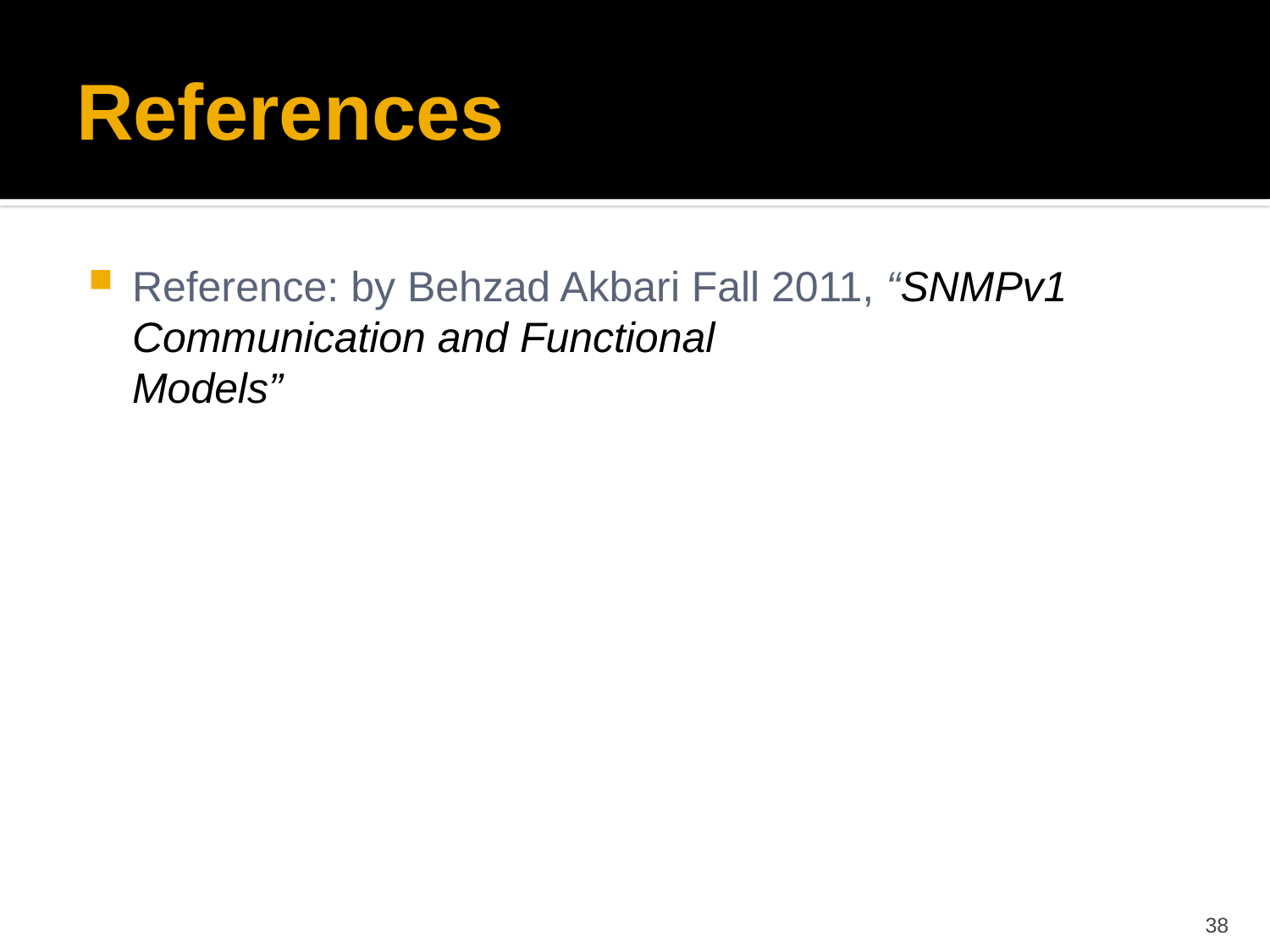

# References
Reference: by Behzad Akbari Fall 2011, “SNMPv1 Communication and Functional
Models”

38